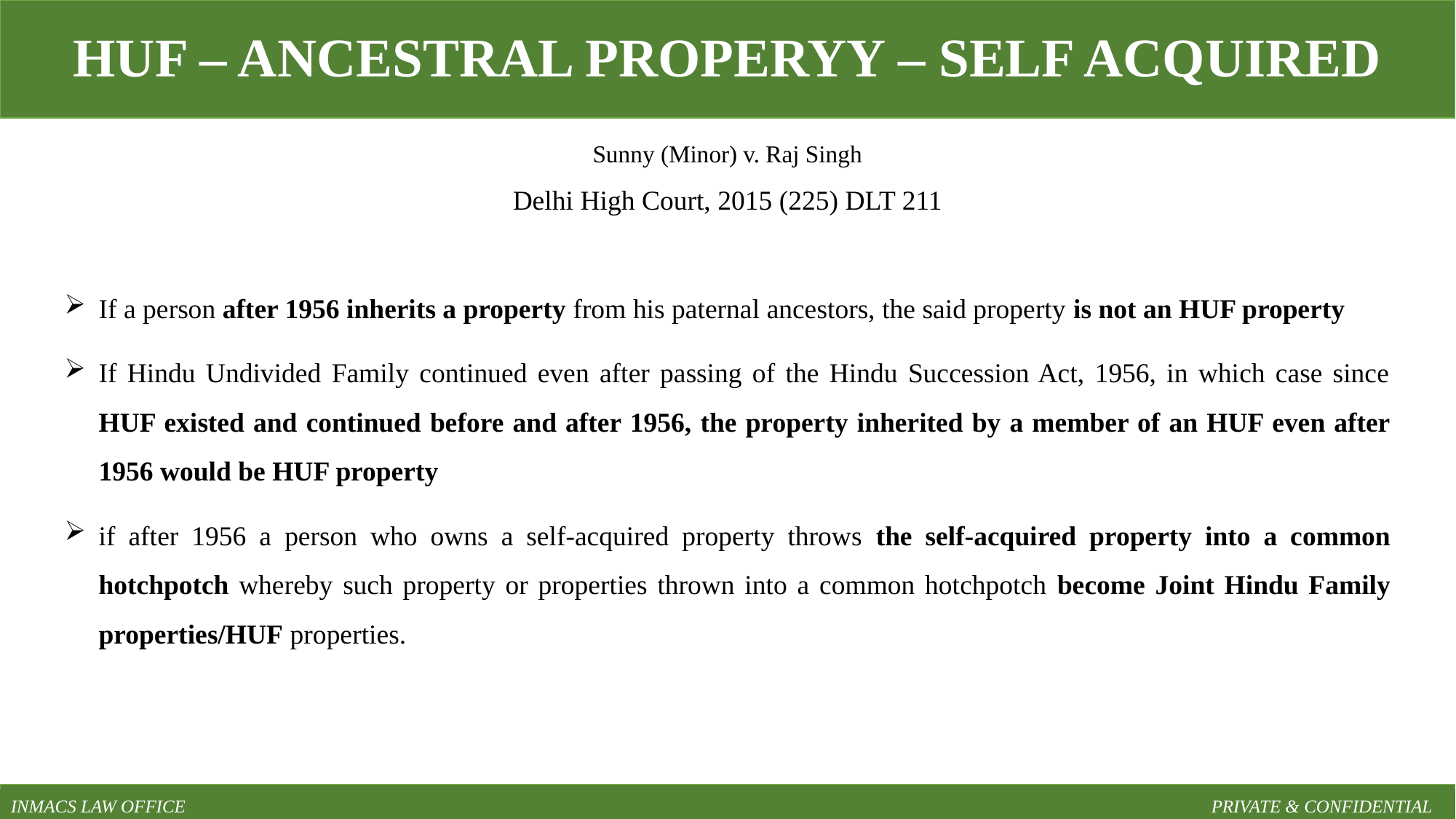

HUF – ANCESTRAL PROPERYY – SELF ACQUIRED
Sunny (Minor) v. Raj Singh
Delhi High Court, 2015 (225) DLT 211

If a person after 1956 inherits a property from his paternal ancestors, the said property is not an HUF property
If Hindu Undivided Family continued even after passing of the Hindu Succession Act, 1956, in which case since HUF existed and continued before and after 1956, the property inherited by a member of an HUF even after 1956 would be HUF property
if after 1956 a person who owns a self-acquired property throws the self-acquired property into a common hotchpotch whereby such property or properties thrown into a common hotchpotch become Joint Hindu Family properties/HUF properties.

INMACS LAW OFFICE										PRIVATE & CONFIDENTIAL